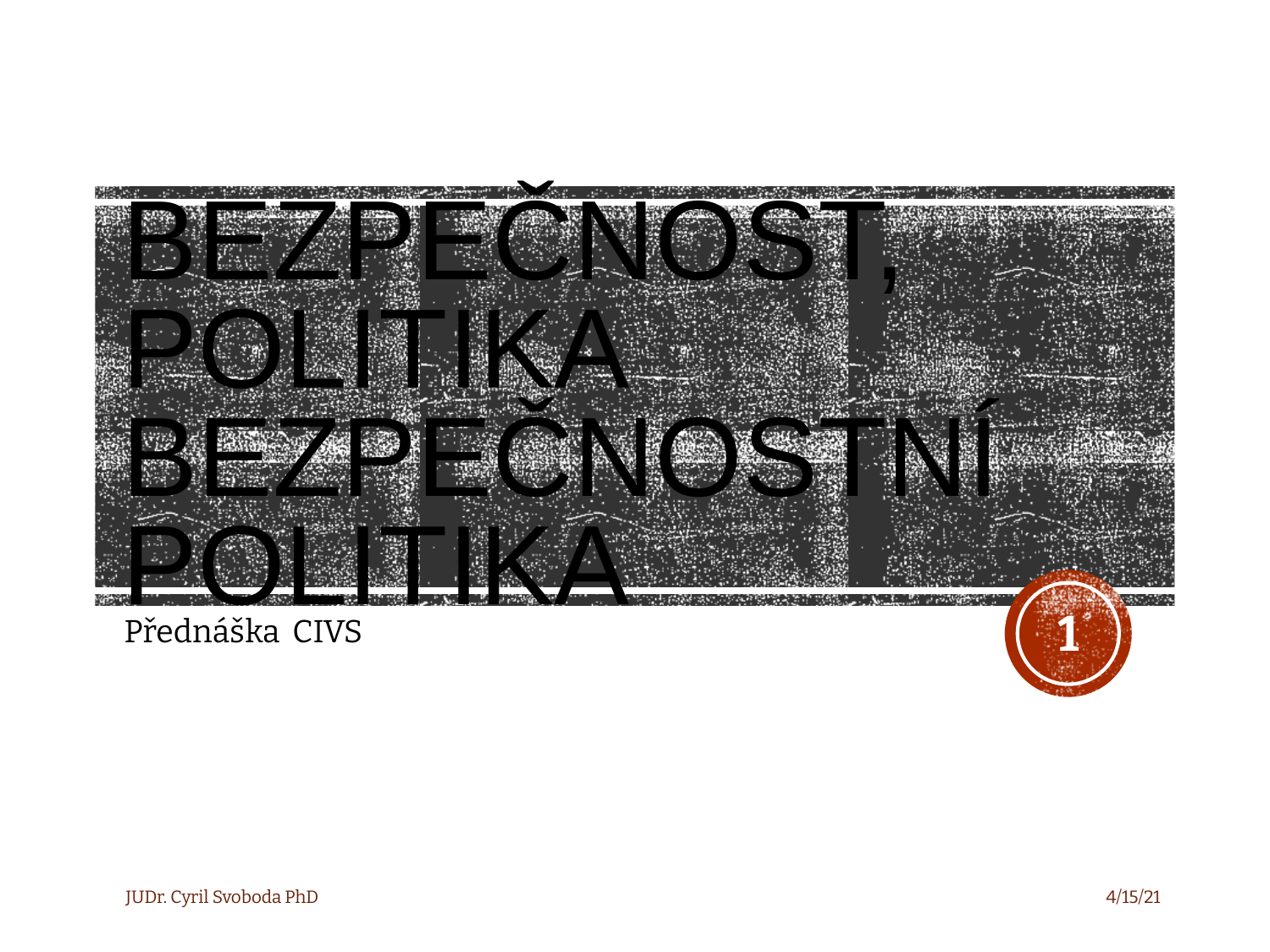

# Bezpečnost, politika bezpečnostní politika
1
Přednáška  CIVS
JUDr. Cyril Svoboda PhD
4/15/21